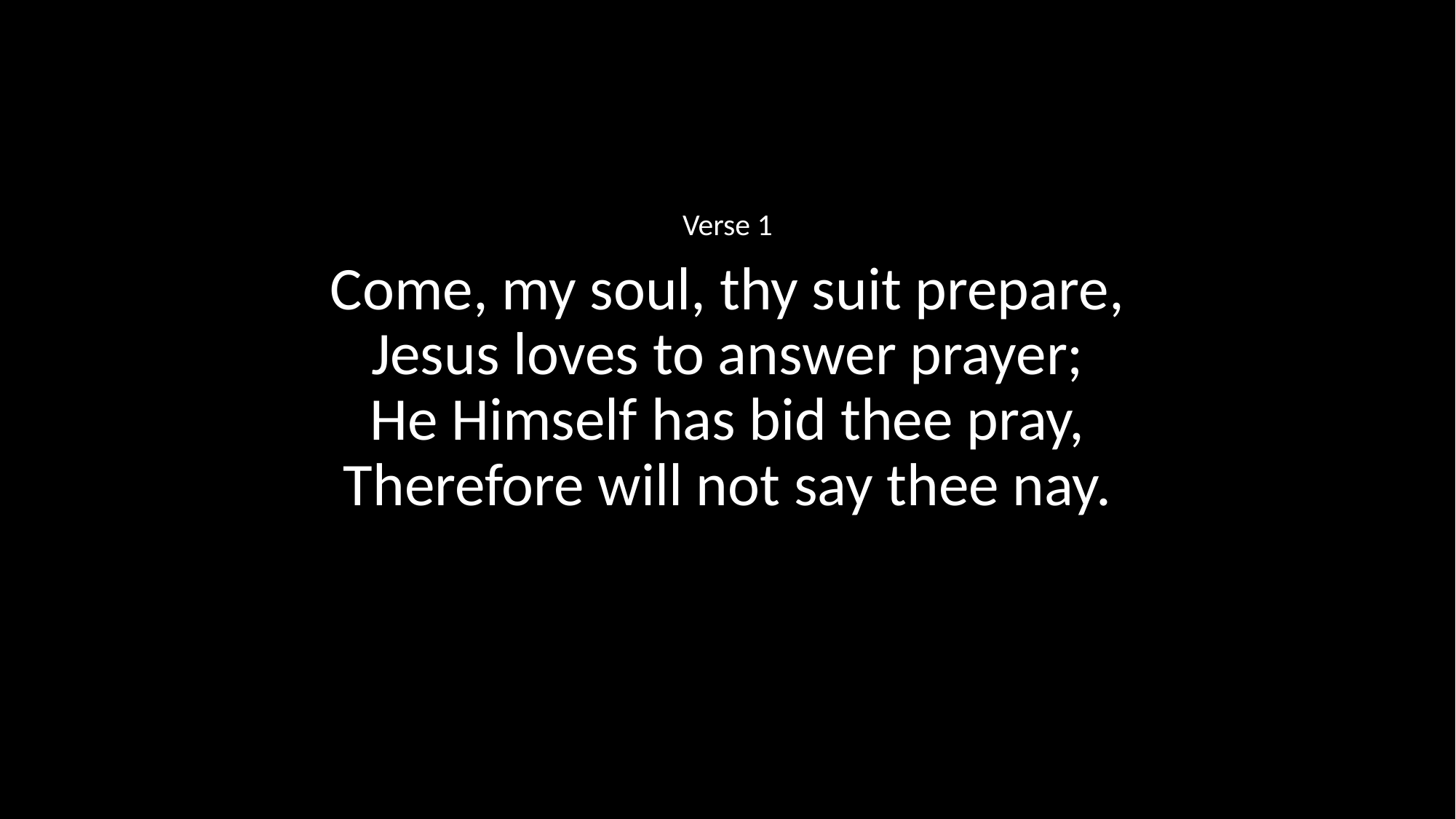

Verse 1
Come, my soul, thy suit prepare,
Jesus loves to answer prayer;
He Himself has bid thee pray,
Therefore will not say thee nay.